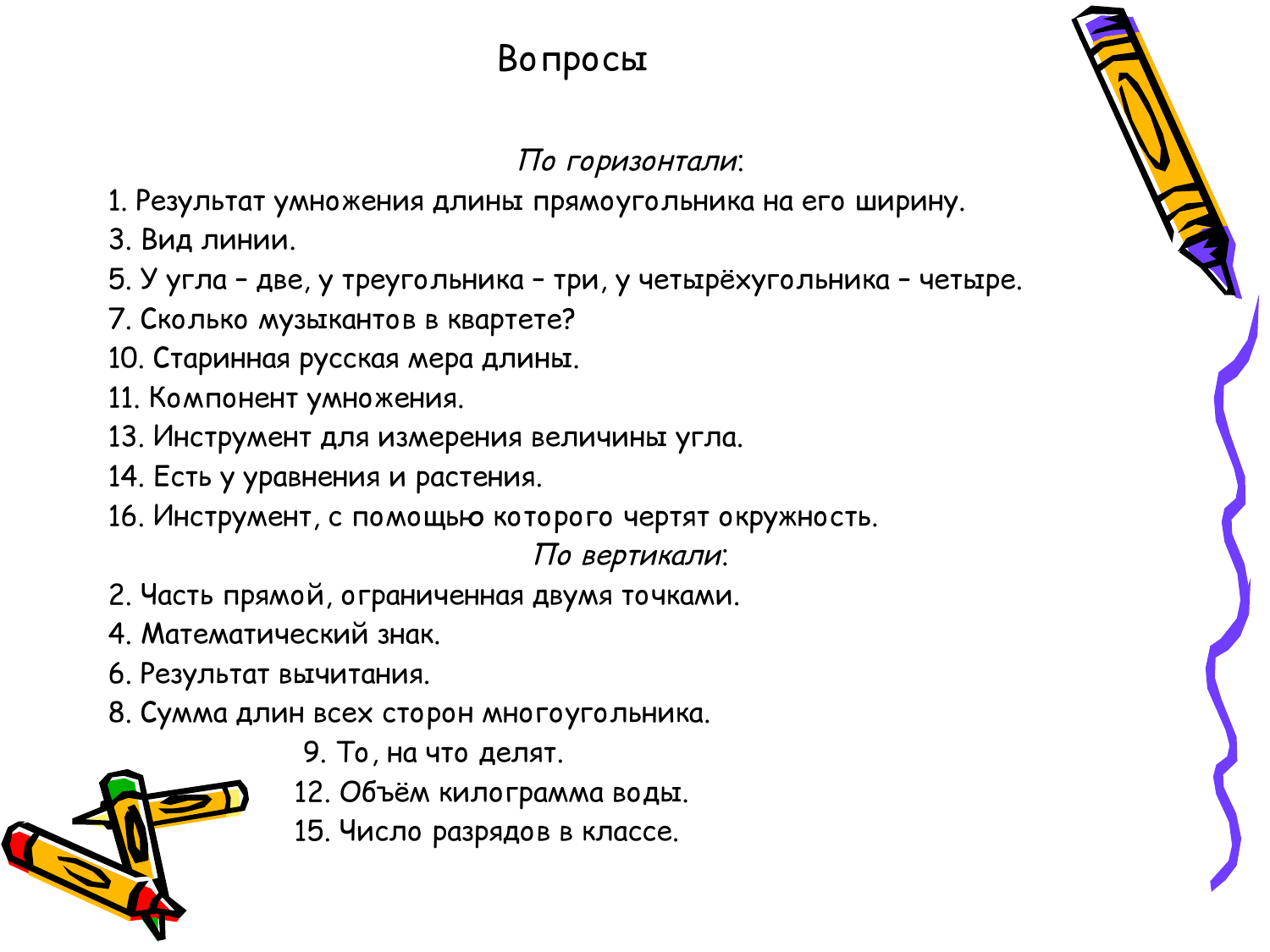

# Вопросы
По горизонтали:
1. Результат умножения длины прямоугольника на его ширину.
3. Вид линии.
5. У угла – две, у треугольника – три, у четырёхугольника – четыре.
7. Сколько музыкантов в квартете?
10. Старинная русская мера длины.
11. Компонент умножения.
13. Инструмент для измерения величины угла.
14. Есть у уравнения и растения.
16. Инструмент, с помощью которого чертят окружность.
 По вертикали:
2. Часть прямой, ограниченная двумя точками.
4. Математический знак.
6. Результат вычитания.
8. Сумма длин всех сторон многоугольника.
                       9. То, на что делят.
                      12. Объём килограмма воды.
                      15. Число разрядов в классе.